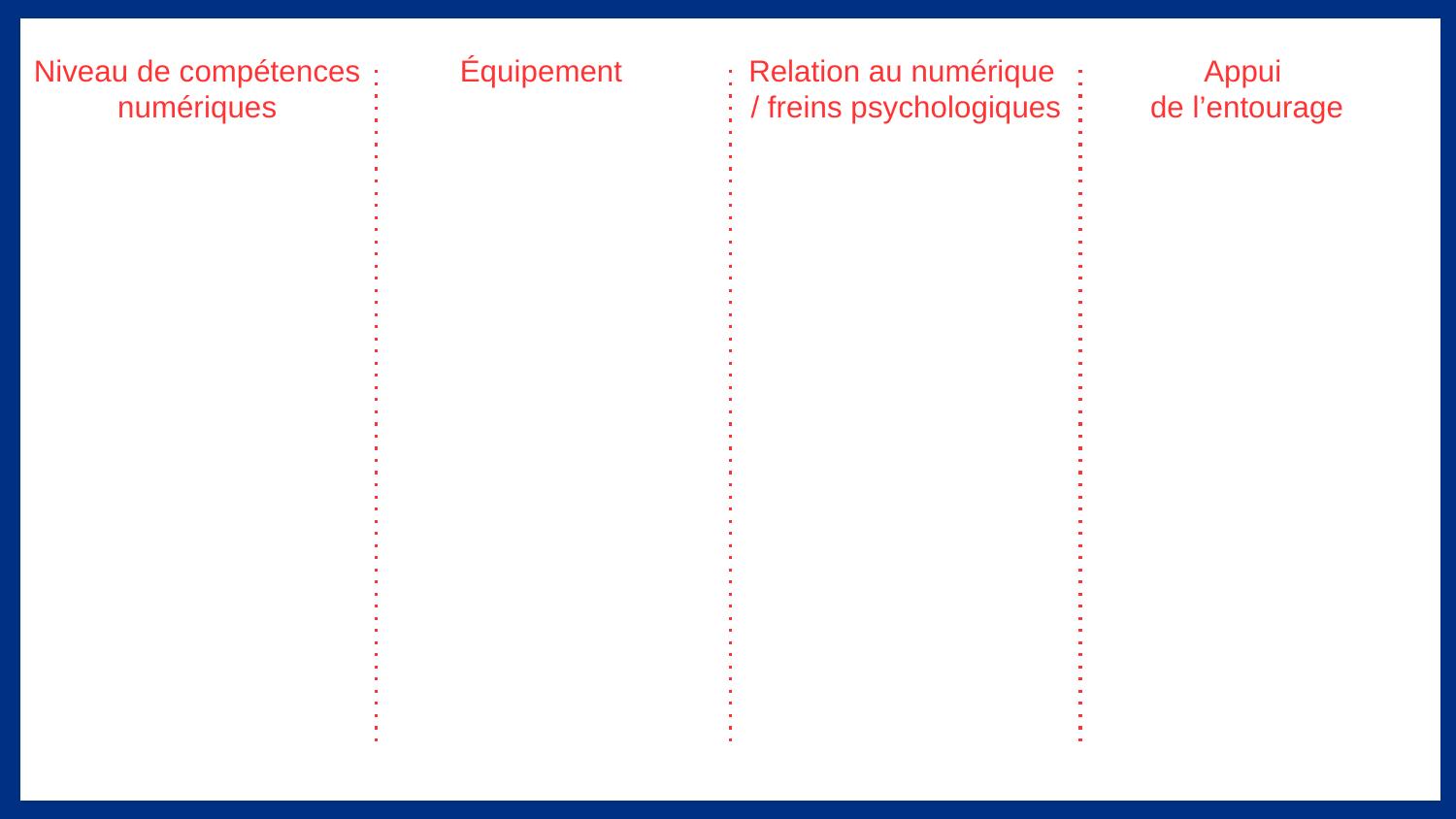

Niveau de compétences numériques
Équipement
Relation au numérique
/ freins psychologiques

Appui
de l’entourage